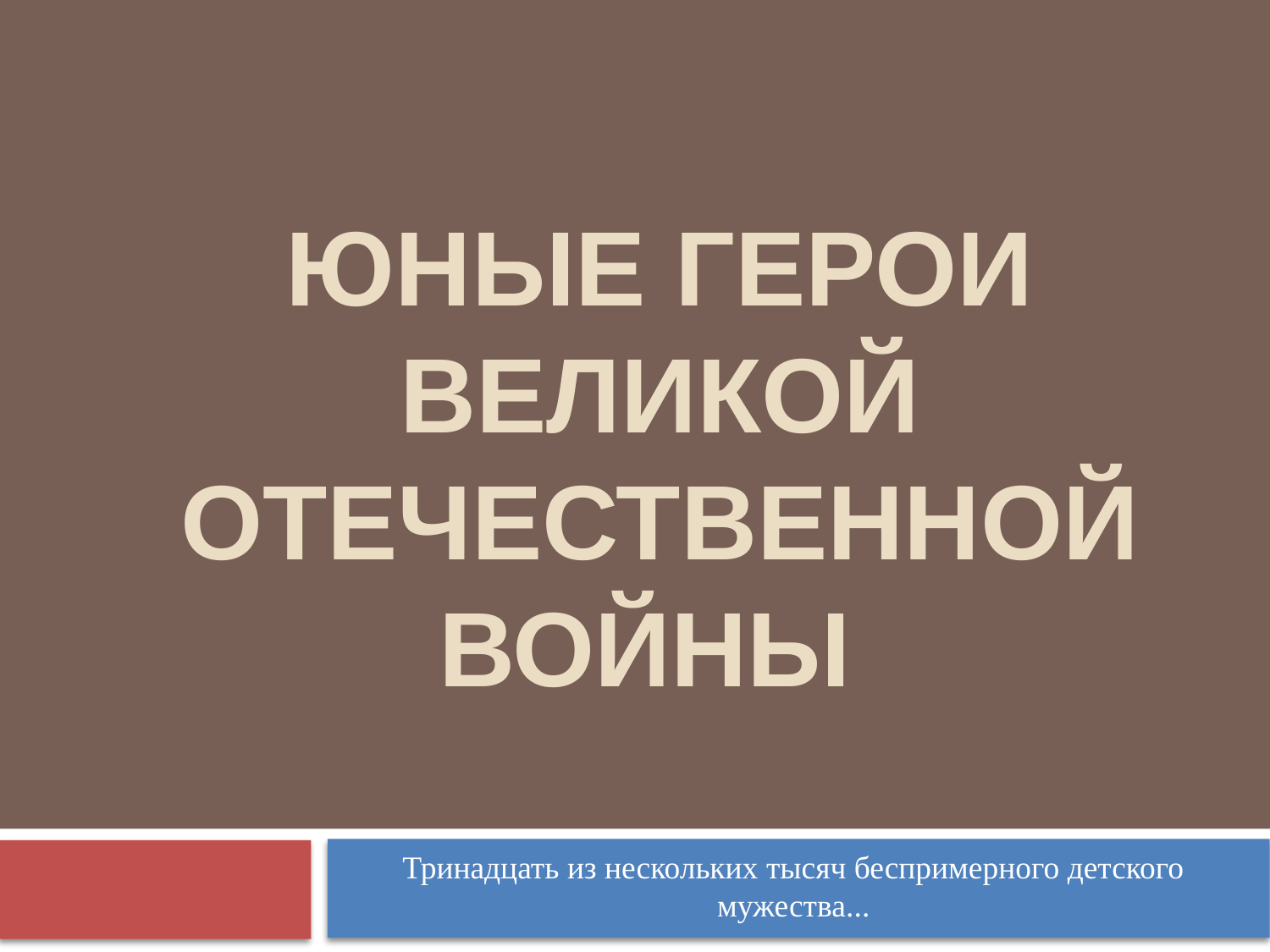

Юные ГЕРОИ
великой отечественной войны
Тринадцать из нескольких тысяч беспримерного детского мужества...